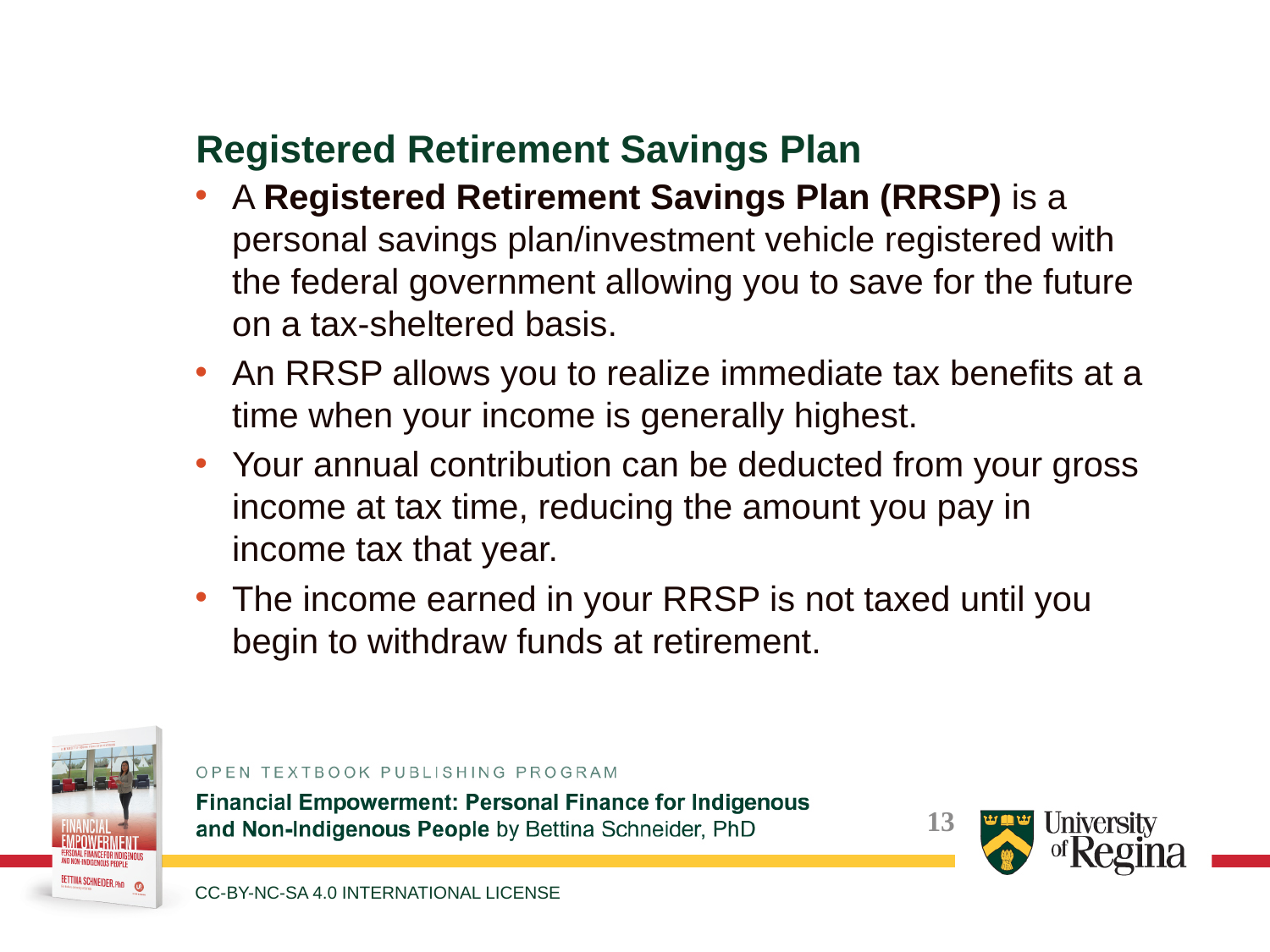

Registered Retirement Savings Plan
A Registered Retirement Savings Plan (RRSP) is a personal savings plan/investment vehicle registered with the federal government allowing you to save for the future on a tax-sheltered basis.
An RRSP allows you to realize immediate tax benefits at a time when your income is generally highest.
Your annual contribution can be deducted from your gross income at tax time, reducing the amount you pay in income tax that year.
The income earned in your RRSP is not taxed until you begin to withdraw funds at retirement.

CC-BY-NC-SA 4.0 INTERNATIONAL LICENSE